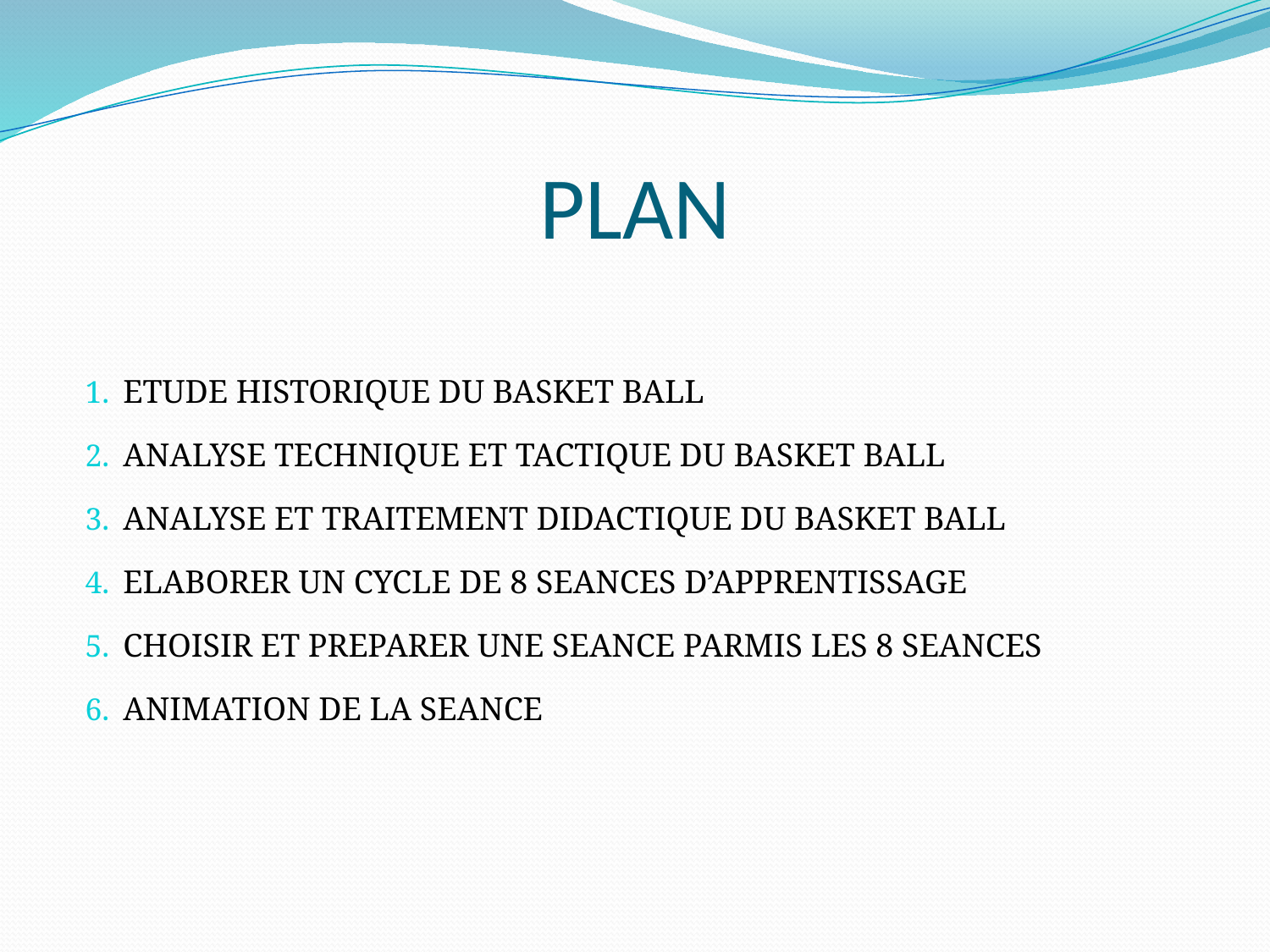

# PLAN
ETUDE HISTORIQUE DU BASKET BALL
ANALYSE TECHNIQUE ET TACTIQUE DU BASKET BALL
ANALYSE ET TRAITEMENT DIDACTIQUE DU BASKET BALL
ELABORER UN CYCLE DE 8 SEANCES D’APPRENTISSAGE
CHOISIR ET PREPARER UNE SEANCE PARMIS LES 8 SEANCES
ANIMATION DE LA SEANCE